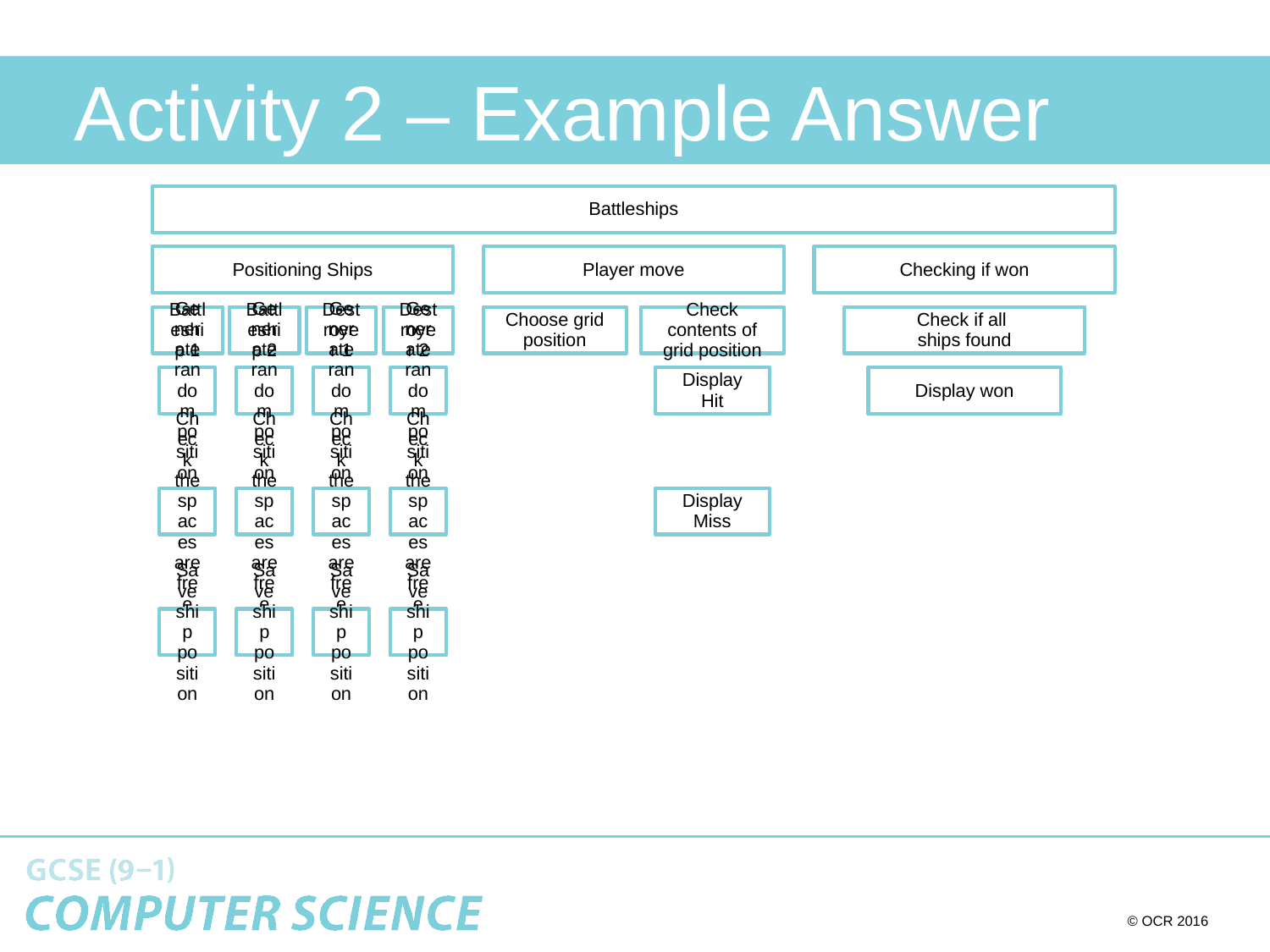

# Activity 2 – Example Answer
Battleships
Positioning Ships
Player move
Checking if won
Choose grid position
Check contents of grid position
Display Hit
Display Miss
Check if all
ships found
Display won